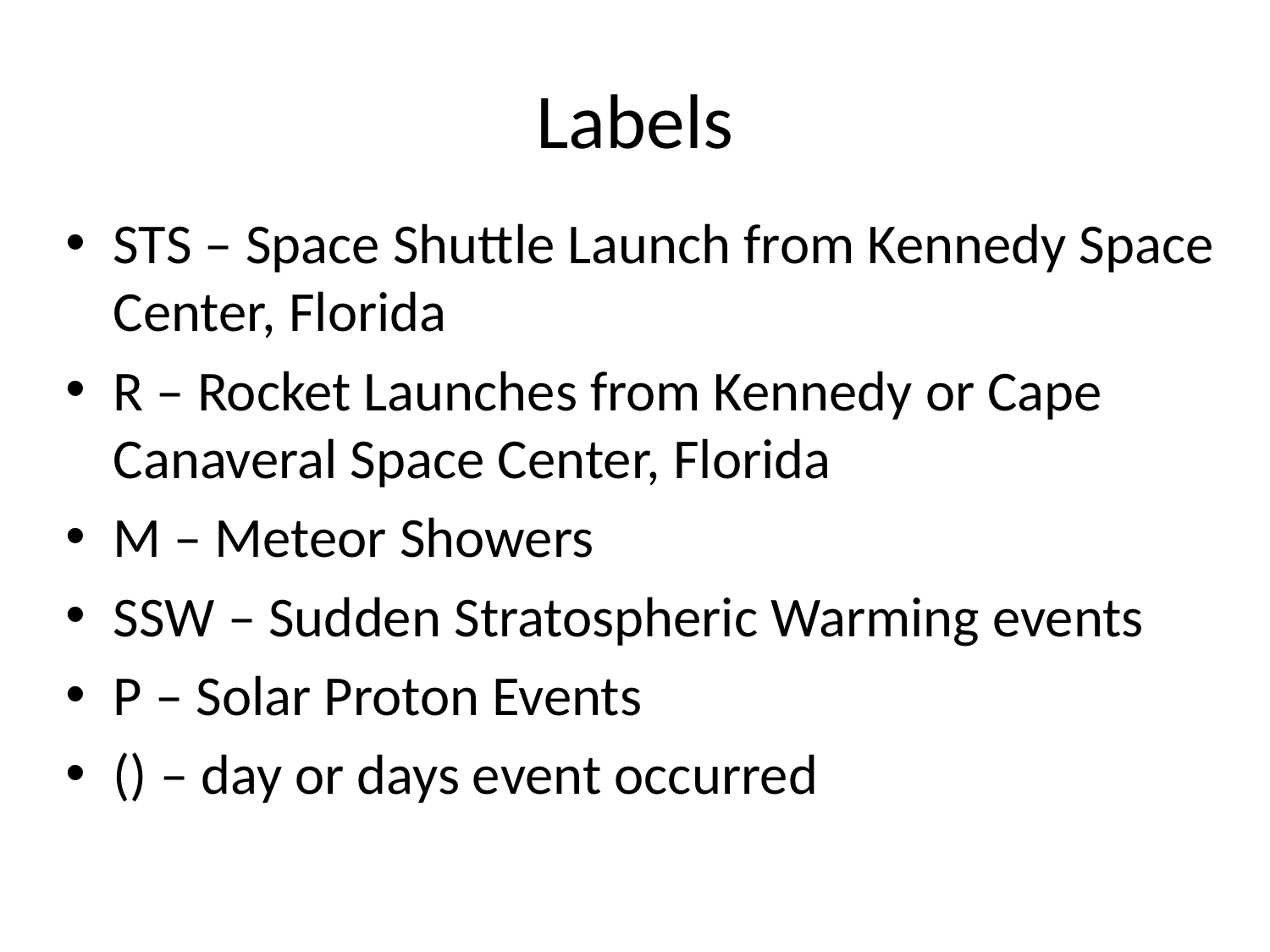

# Labels
STS – Space Shuttle Launch from Kennedy Space Center, Florida
R – Rocket Launches from Kennedy or Cape Canaveral Space Center, Florida
M – Meteor Showers
SSW – Sudden Stratospheric Warming events
P – Solar Proton Events
() – day or days event occurred